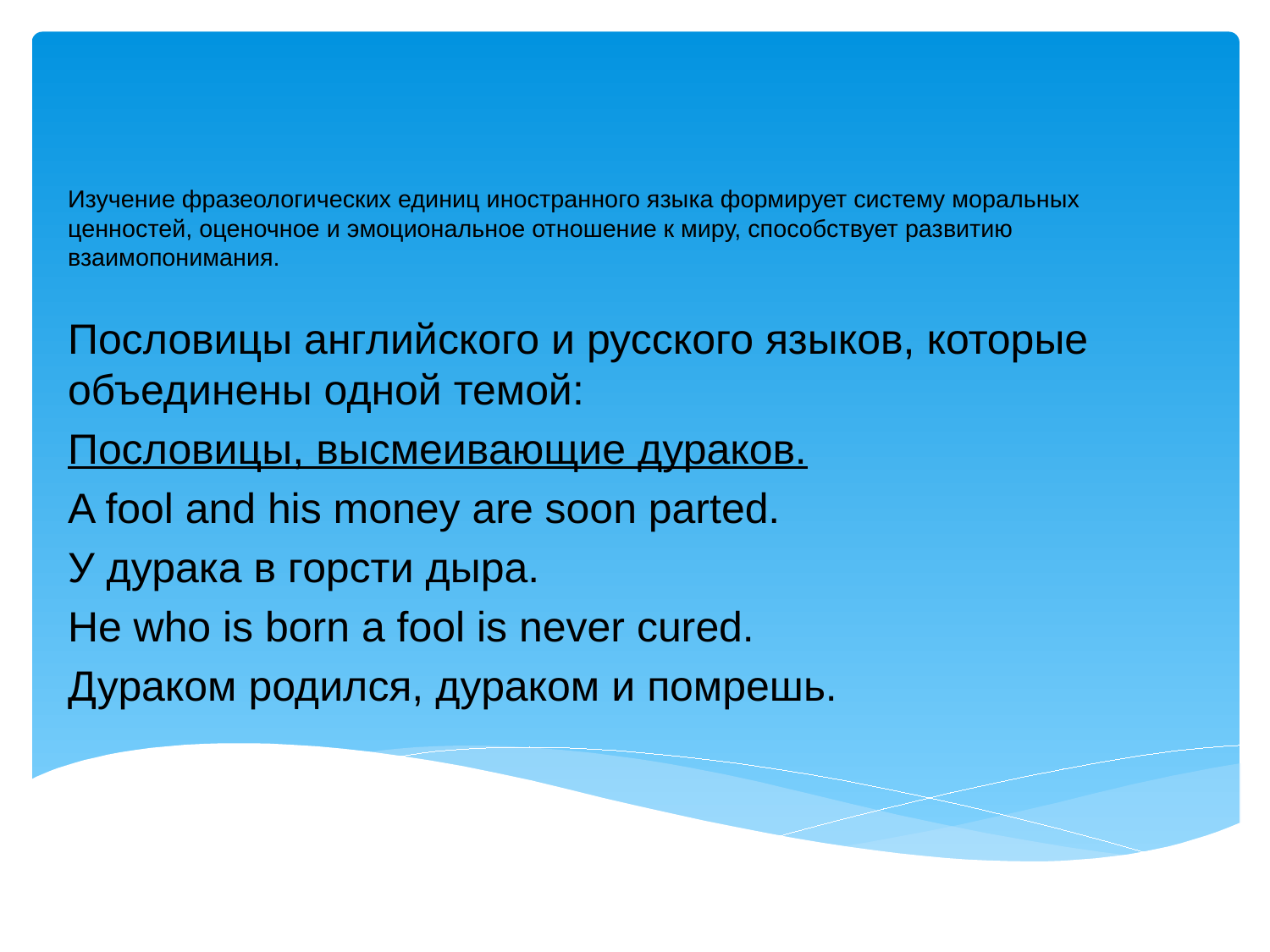

# Изучение фразеологических единиц иностранного языка формирует систему моральных ценностей, оценочное и эмоциональное отношение к миру, способствует развитию взаимопонимания.

Пословицы английского и русского языков, которые объединены одной темой:
Пословицы, высмеивающие дураков.
A fool and his money are soon parted.
У дурака в горсти дыра.
He who is born a fool is never cured.
Дураком родился, дураком и помрешь.